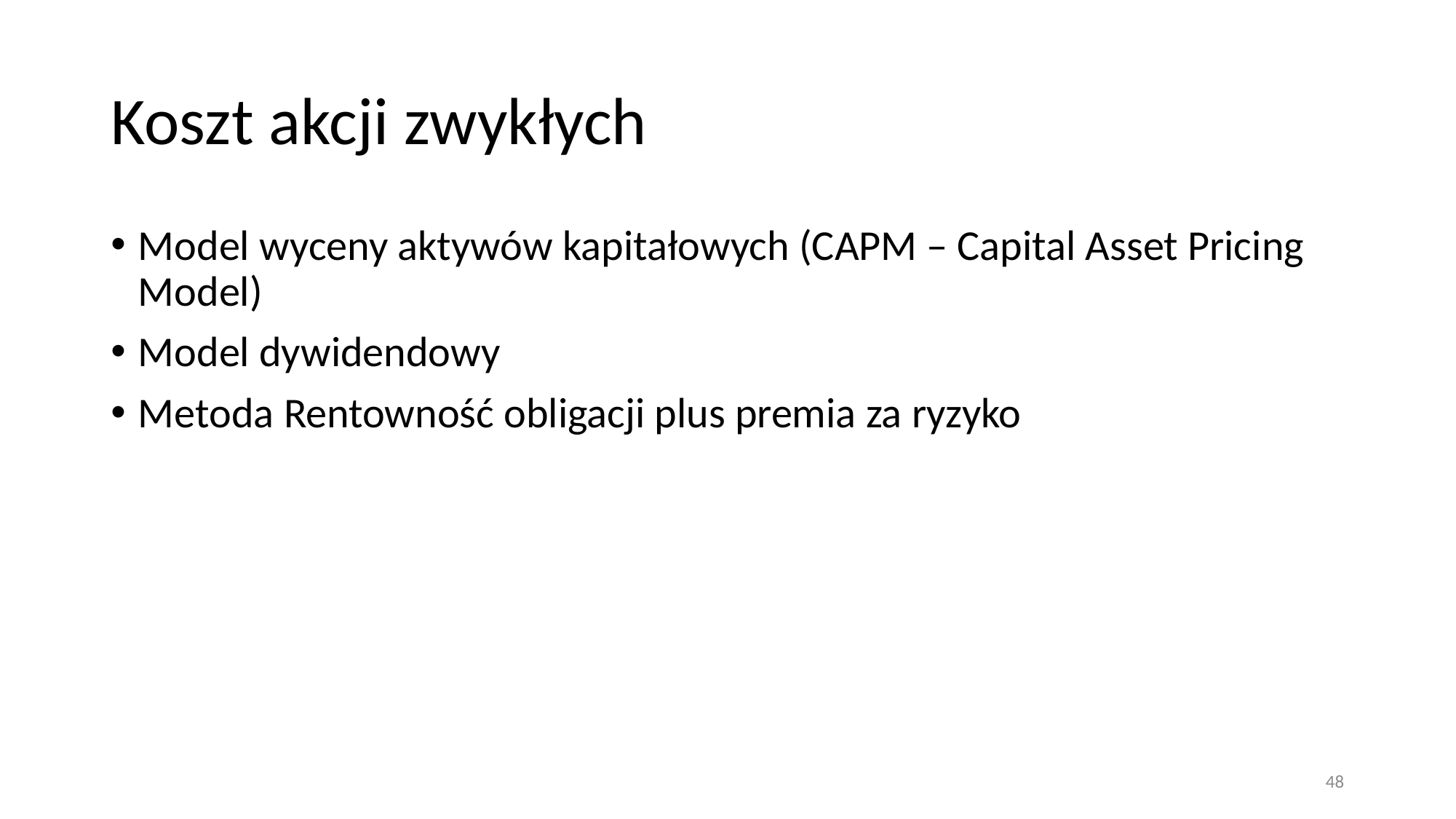

# Koszt akcji zwykłych
Model wyceny aktywów kapitałowych (CAPM – Capital Asset Pricing Model)
Model dywidendowy
Metoda Rentowność obligacji plus premia za ryzyko

48